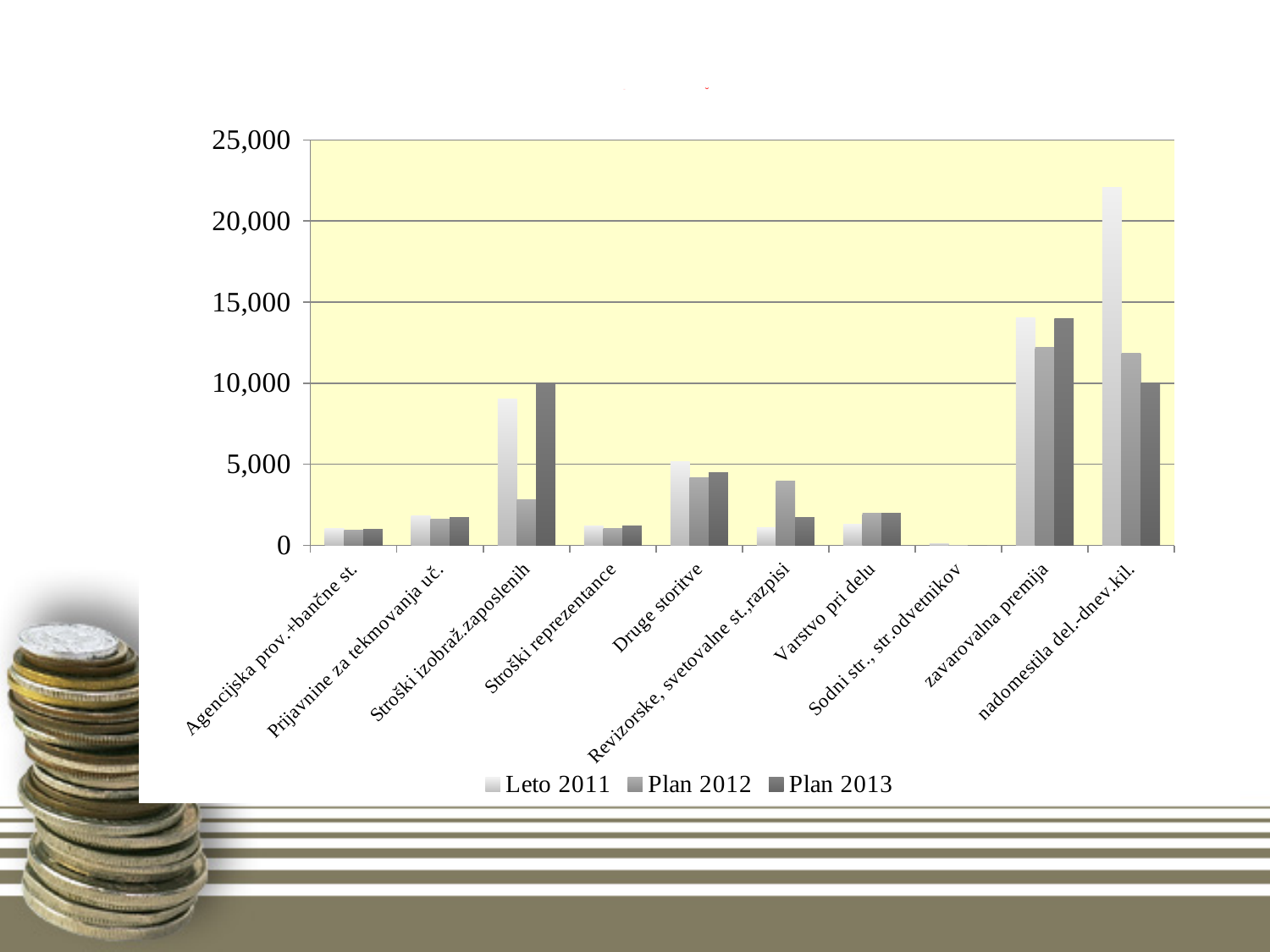

# Plan 2013 – STROŠKI STORITEV

### Chart

| Category | Leto 2011 | Plan 2012 | Plan 2013 |
|---|---|---|---|
| Agencijska prov.+bančne st. | 1043.0 | 930.0 | 1000.0 |
| Prijavnine za tekmovanja uč. | 1810.0 | 1626.0 | 1700.0 |
| Stroški izobraž.zaposlenih | 9040.0 | 2810.0 | 10000.0 |
| Stroški reprezentance | 1185.0 | 1066.0 | 1200.0 |
| Druge storitve | 5190.0 | 4197.0 | 4500.0 |
| Revizorske, svetovalne st.,razpisi | 1078.0 | 3948.0 | 1700.0 |
| Varstvo pri delu | 1313.0 | 1989.0 | 2000.0 |
| Sodni str., str.odvetnikov | 81.0 | 0.0 | 0.0 |
| zavarovalna premija | 14032.6 | 12209.0 | 14000.0 |
| nadomestila del.-dnev.kil. | 22092.0 | 11865.0 | 10000.0 |